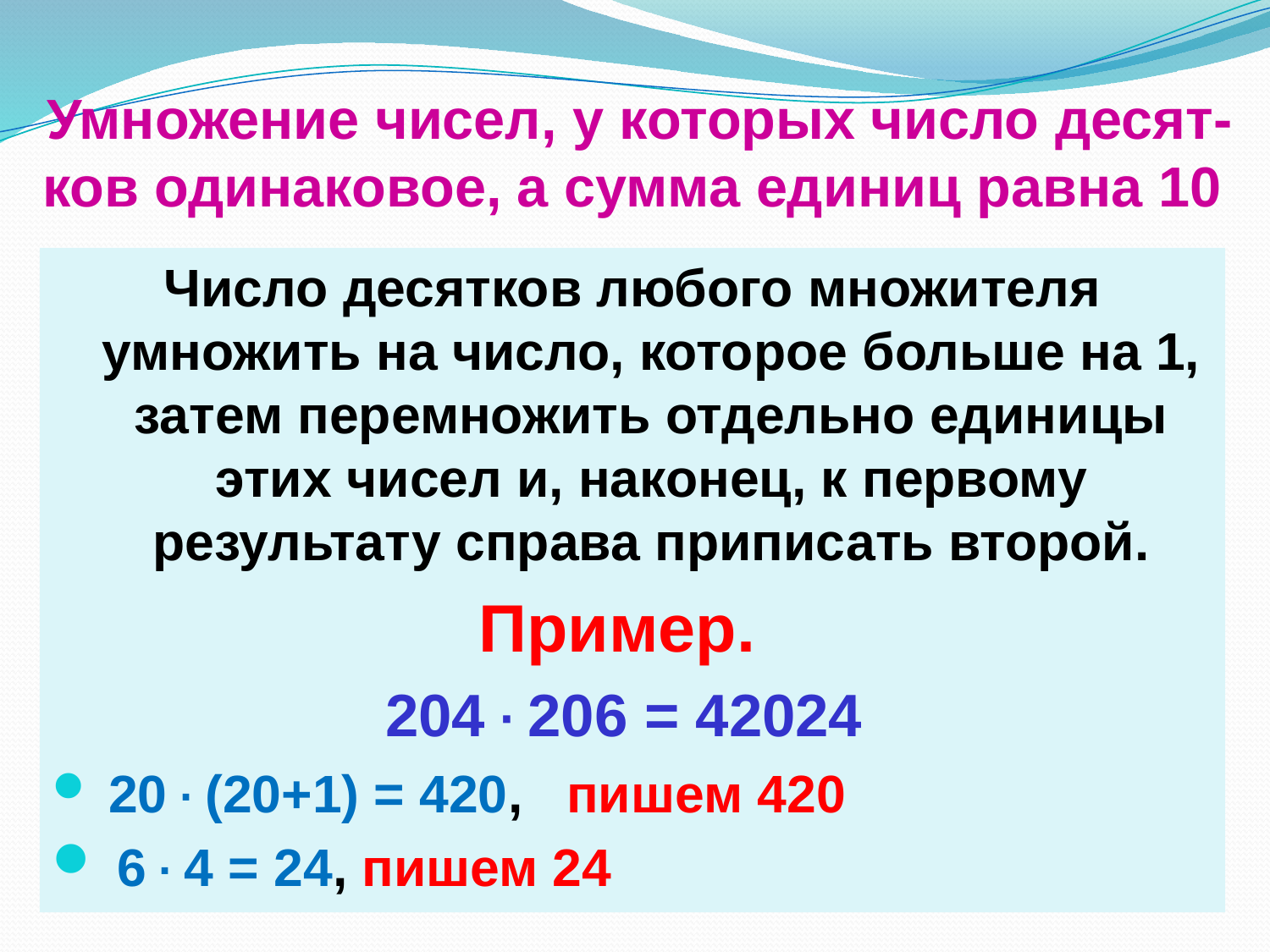

# Умножение чисел, у которых число десят-ков одинаковое, а сумма единиц равна 10
Число десятков любого множителя умножить на число, которое больше на 1, затем перемножить отдельно единицы этих чисел и, наконец, к первому результату справа приписать второй.
  Пример.
204 ∙ 206 = 42024
 20 ∙ (20+1) = 420,   пишем 420
 6 ∙ 4 = 24, пишем 24